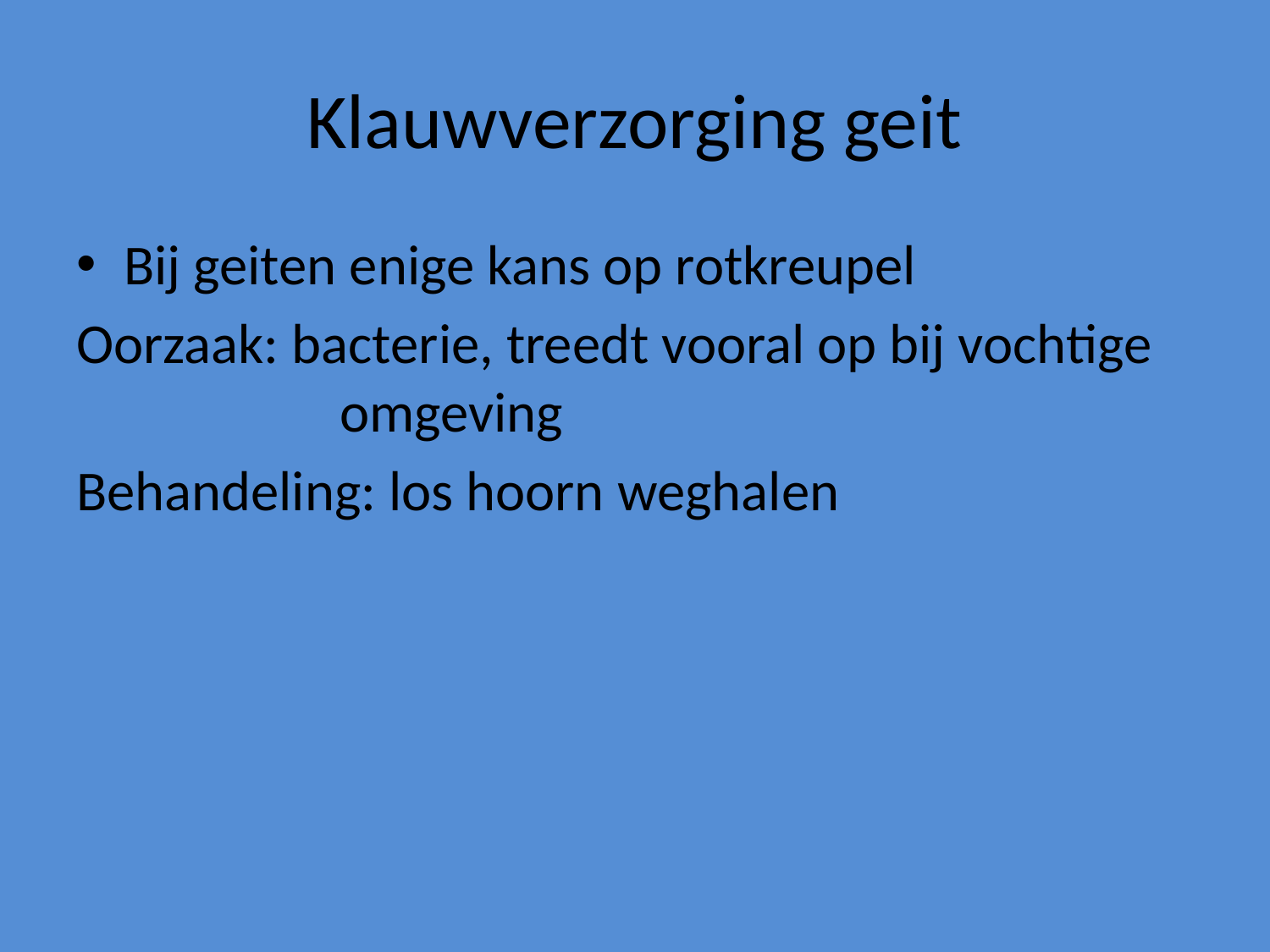

# Klauwverzorging geit
Bij geiten enige kans op rotkreupel
Oorzaak: bacterie, treedt vooral op bij vochtige 	       omgeving
Behandeling: los hoorn weghalen